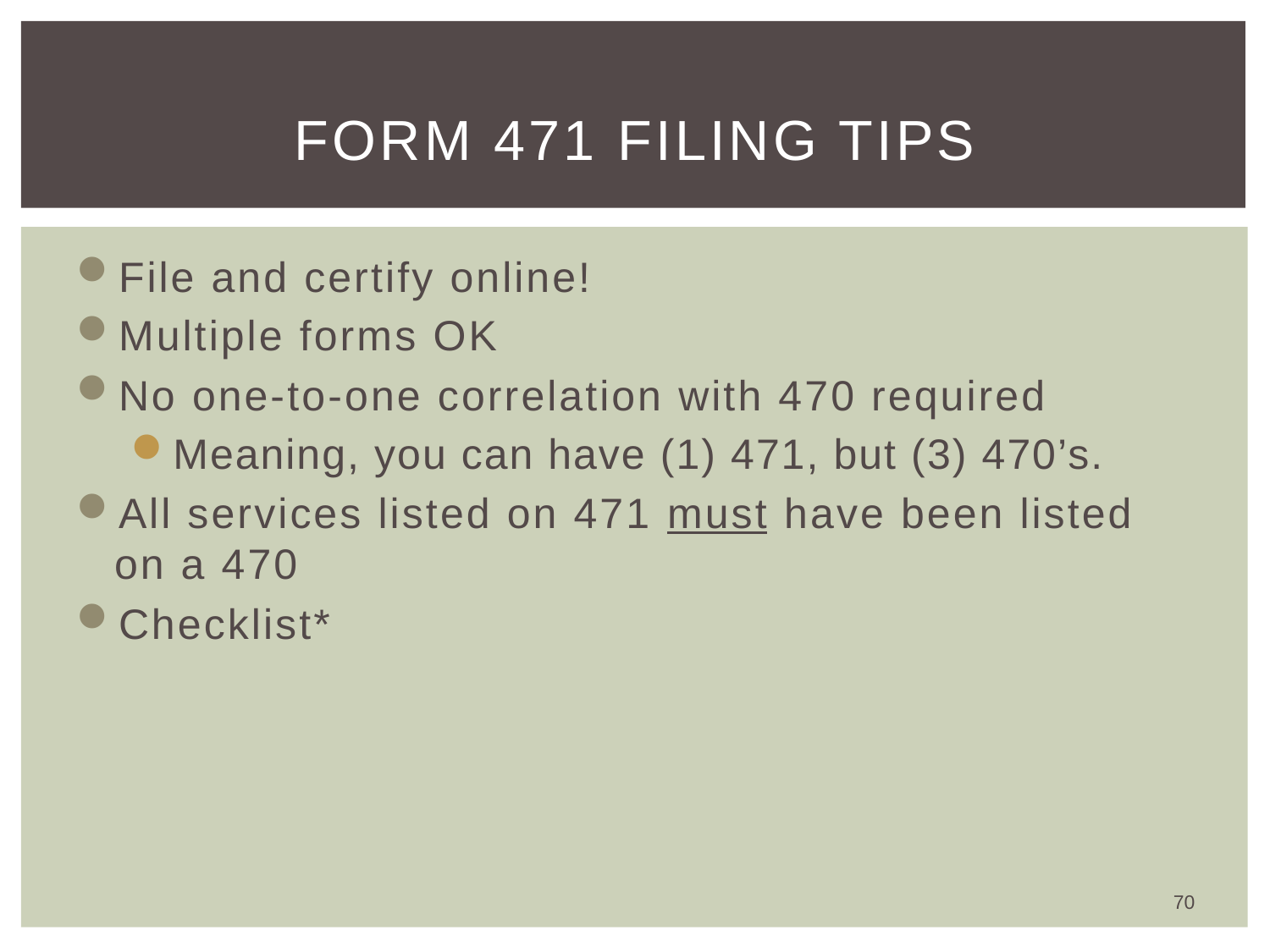

# Form 471 Filing Tips
File and certify online!
Multiple forms OK
No one-to-one correlation with 470 required
Meaning, you can have (1) 471, but (3) 470’s.
All services listed on 471 must have been listed on a 470
Checklist*
70